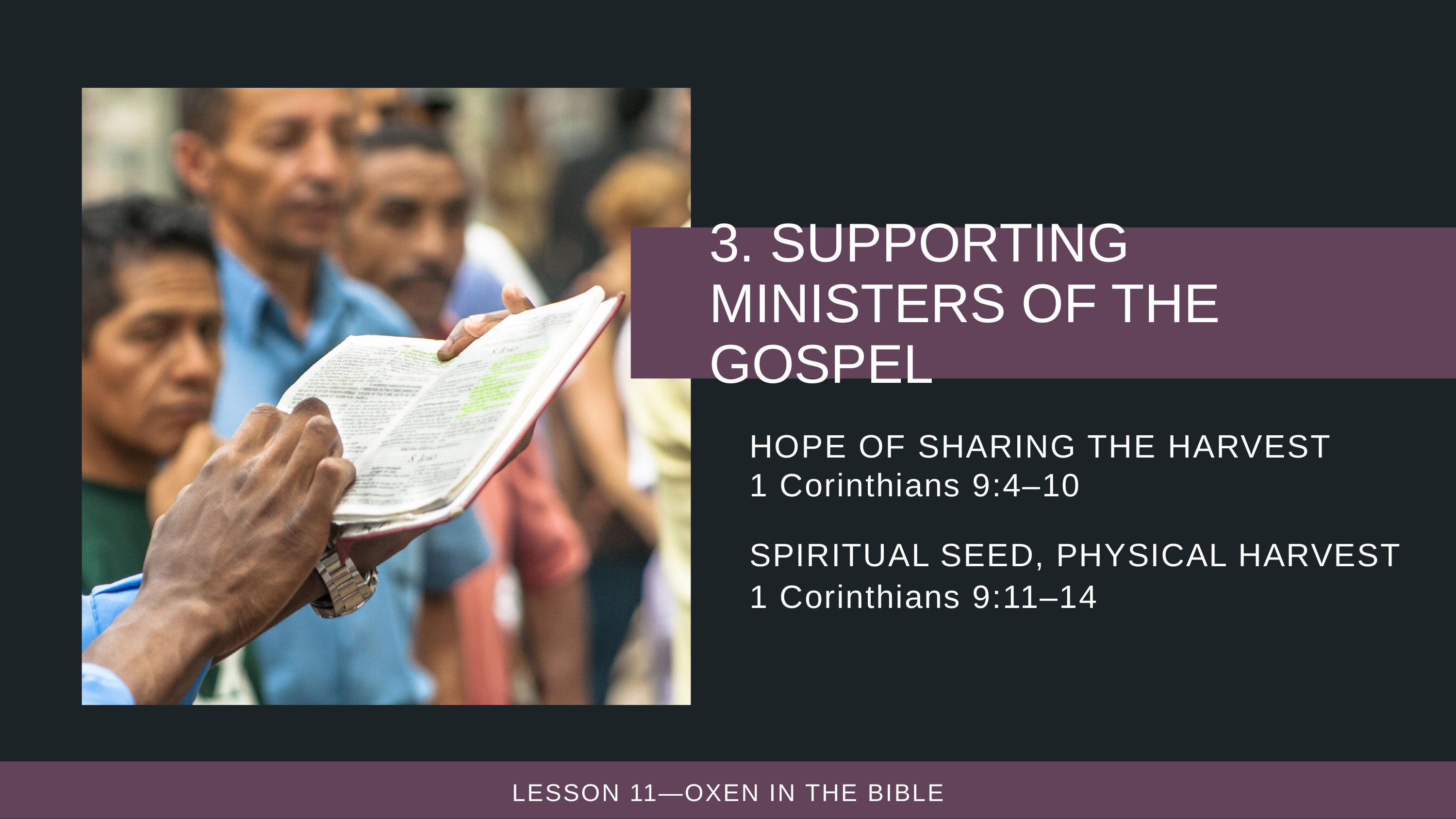

HOPE OF SHARING THE HARVEST
1 Corinthians 9:4–10

SPIRITUAL SEED, PHYSICAL HARVEST
1 Corinthians 9:11–14